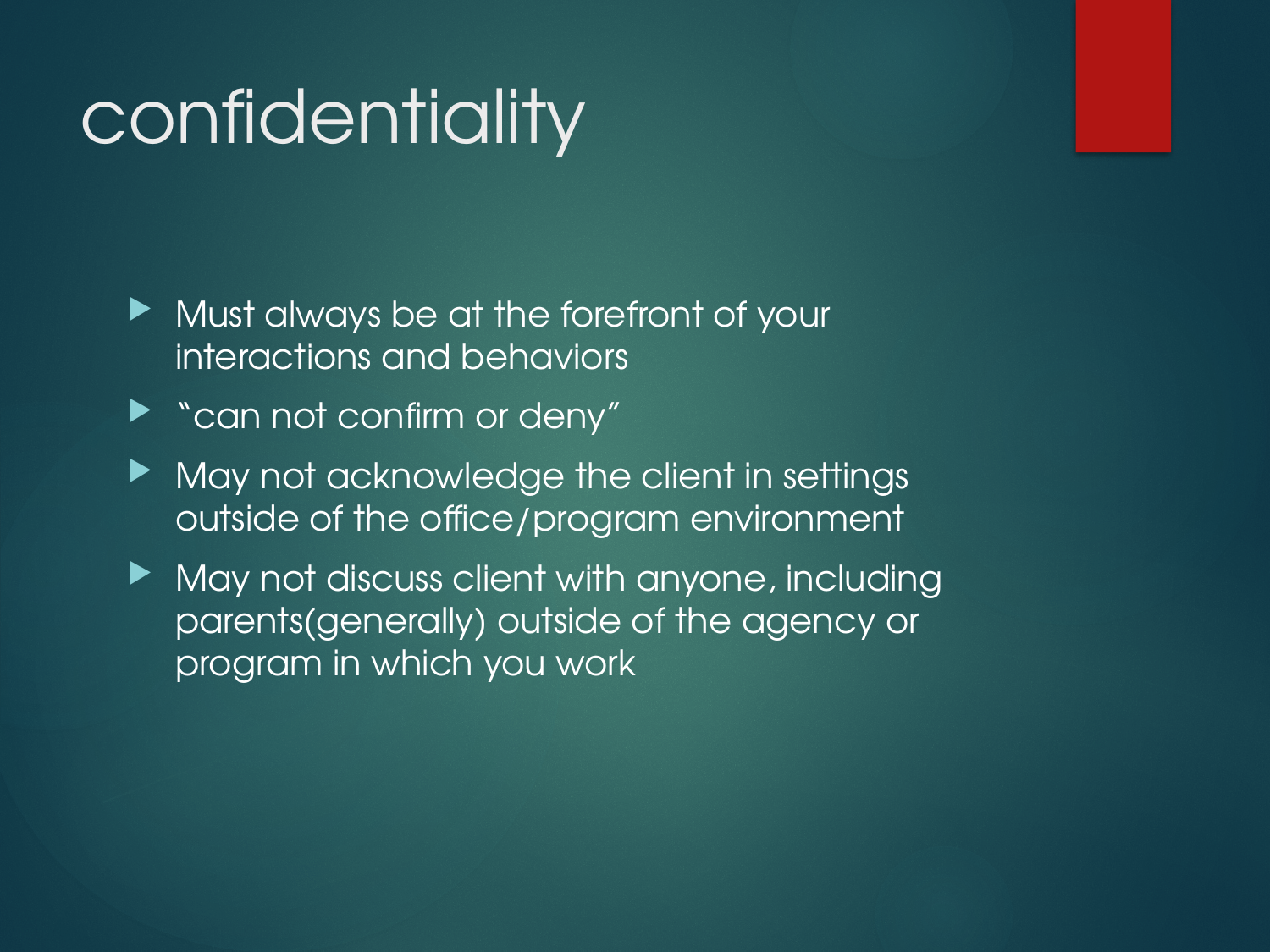

# confidentiality
Must always be at the forefront of your interactions and behaviors
“can not confirm or deny”
May not acknowledge the client in settings outside of the office/program environment
May not discuss client with anyone, including parents(generally) outside of the agency or program in which you work